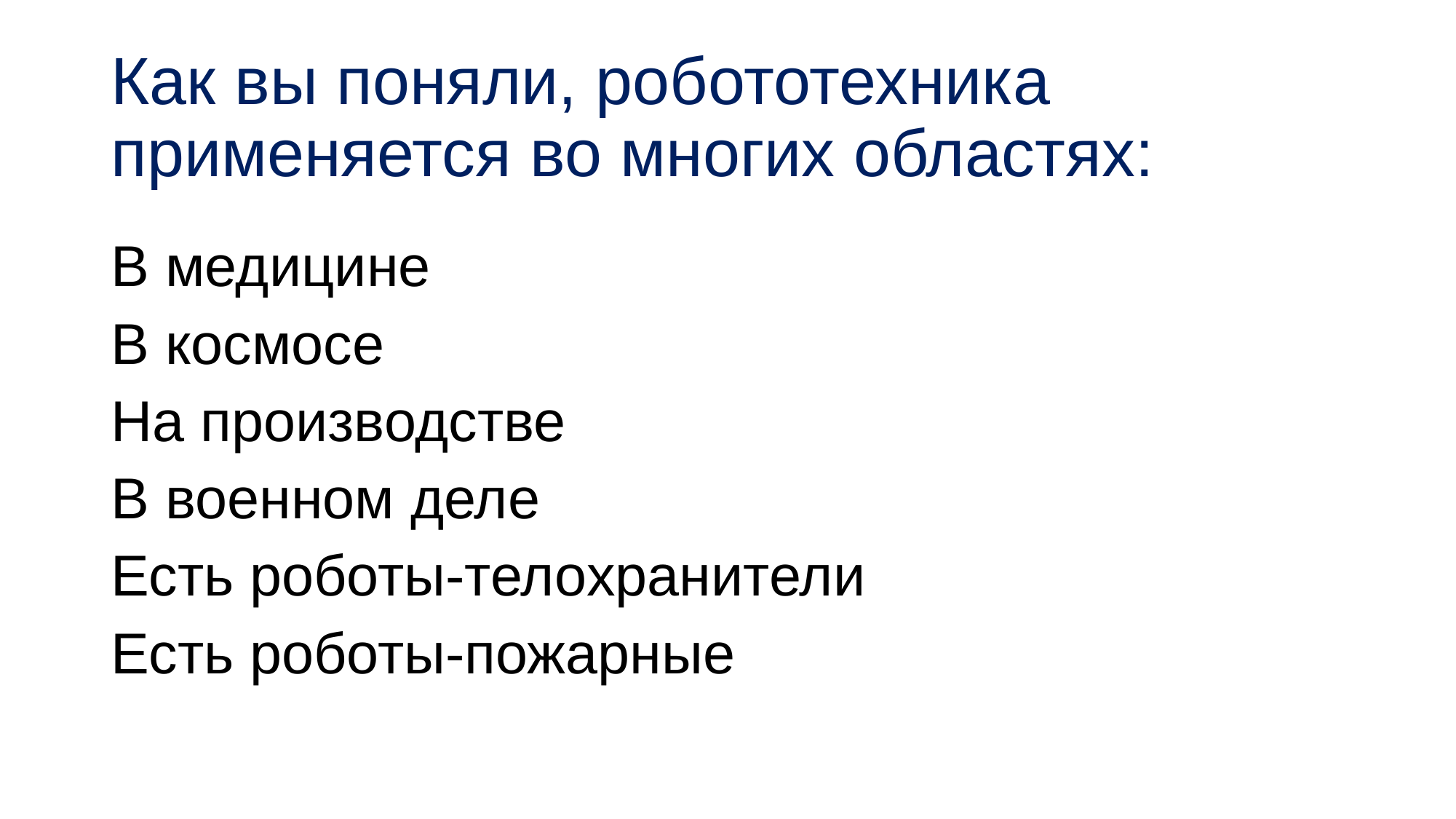

# Как вы поняли, робототехника применяется во многих областях:
В медицине
В космосе
На производстве
В военном деле
Есть роботы-телохранители
Есть роботы-пожарные